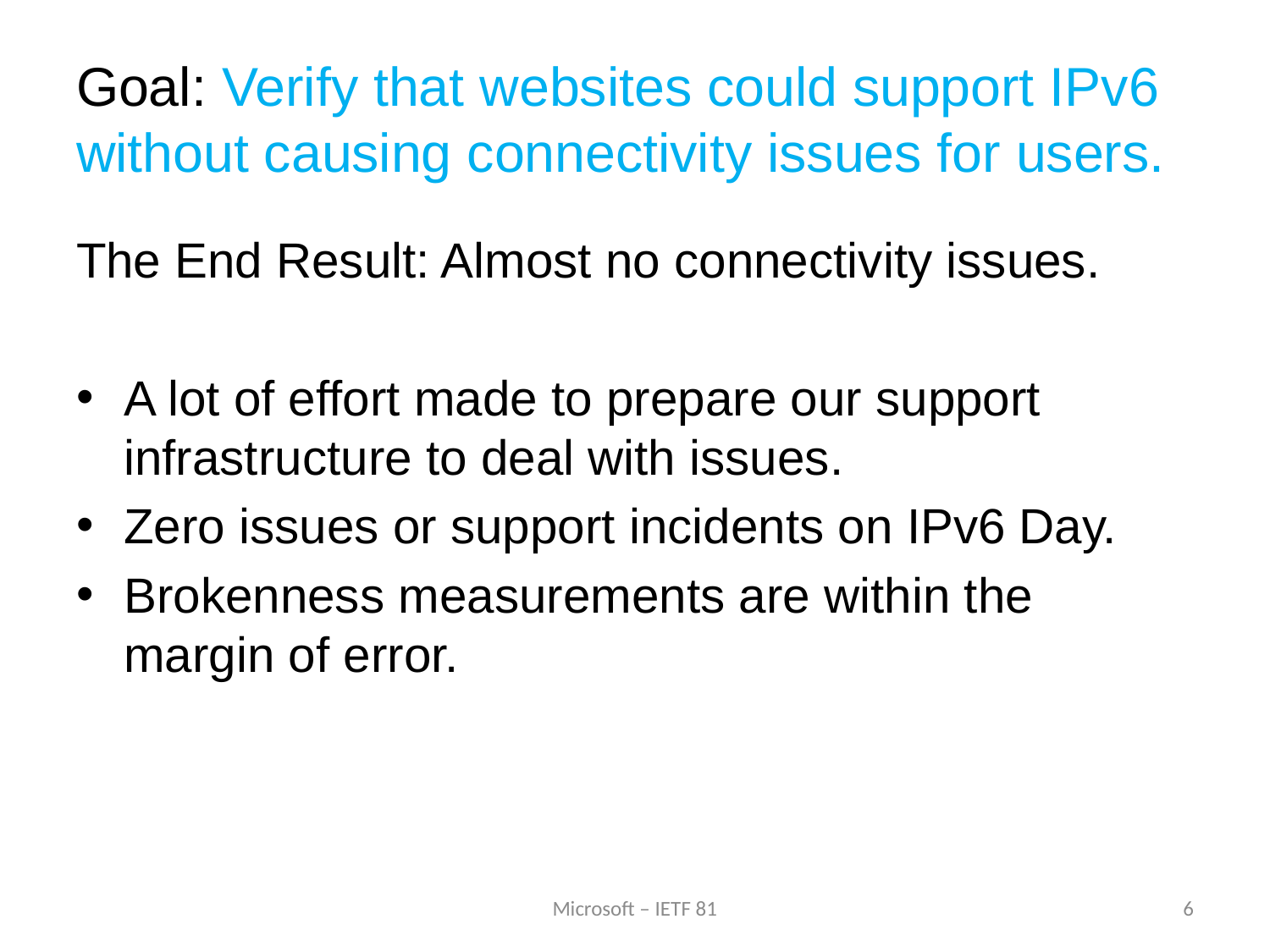

# Goal: Verify that websites could support IPv6 without causing connectivity issues for users.
The End Result: Almost no connectivity issues.

A lot of effort made to prepare our support infrastructure to deal with issues.
Zero issues or support incidents on IPv6 Day.
Brokenness measurements are within the margin of error.

Microsoft – IETF 81
6